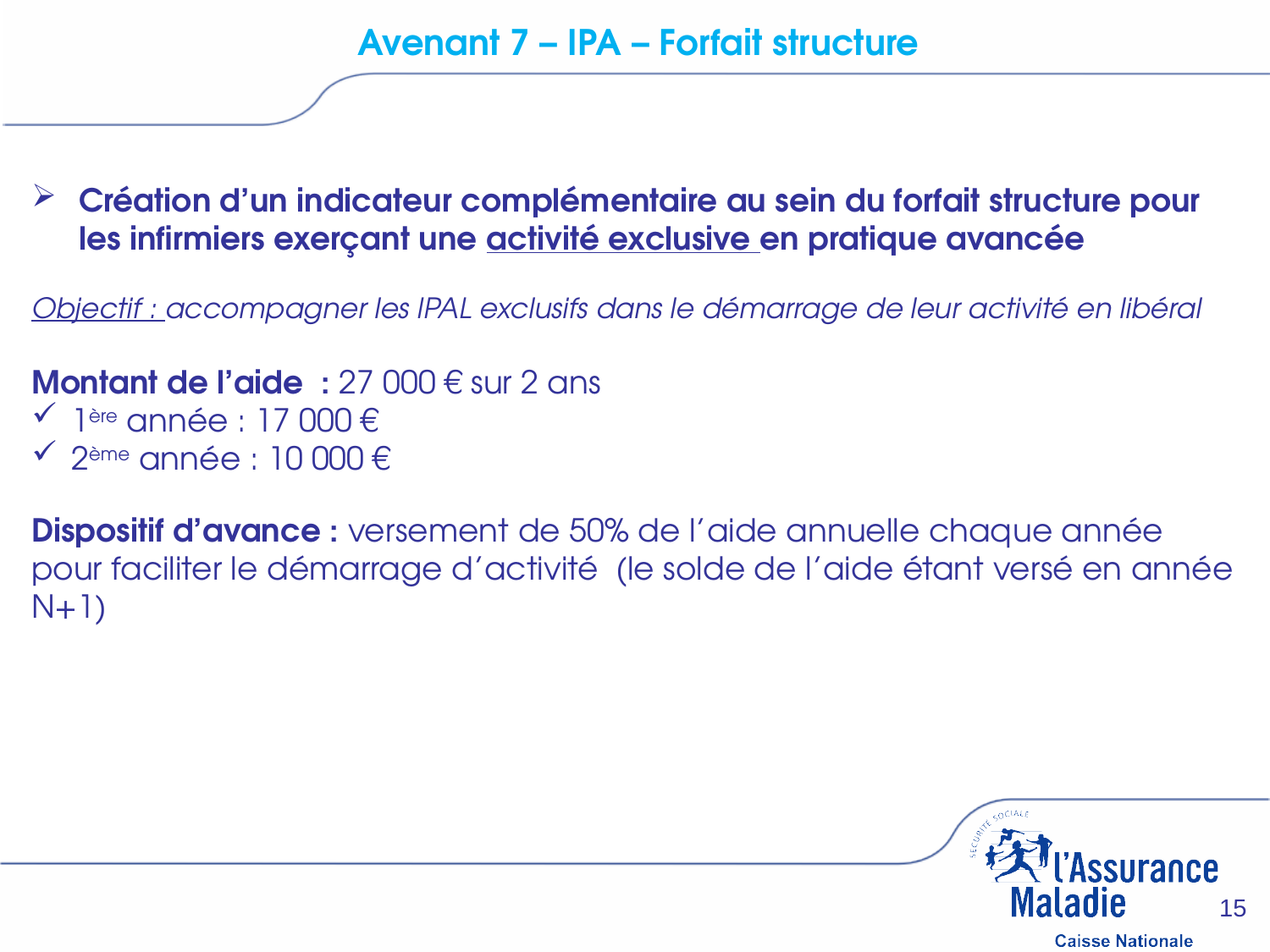

# Avenant 7 – IPA – Forfait structure

Création d’un indicateur complémentaire au sein du forfait structure pour les infirmiers exerçant une activité exclusive en pratique avancée

Objectif : accompagner les IPAL exclusifs dans le démarrage de leur activité en libéral

Montant de l’aide  : 27 000 € sur 2 ans
1ère année : 17 000 €
2ème année : 10 000 €

Dispositif d’avance : versement de 50% de l’aide annuelle chaque année pour faciliter le démarrage d’activité  (le solde de l’aide étant versé en année N+1)

15